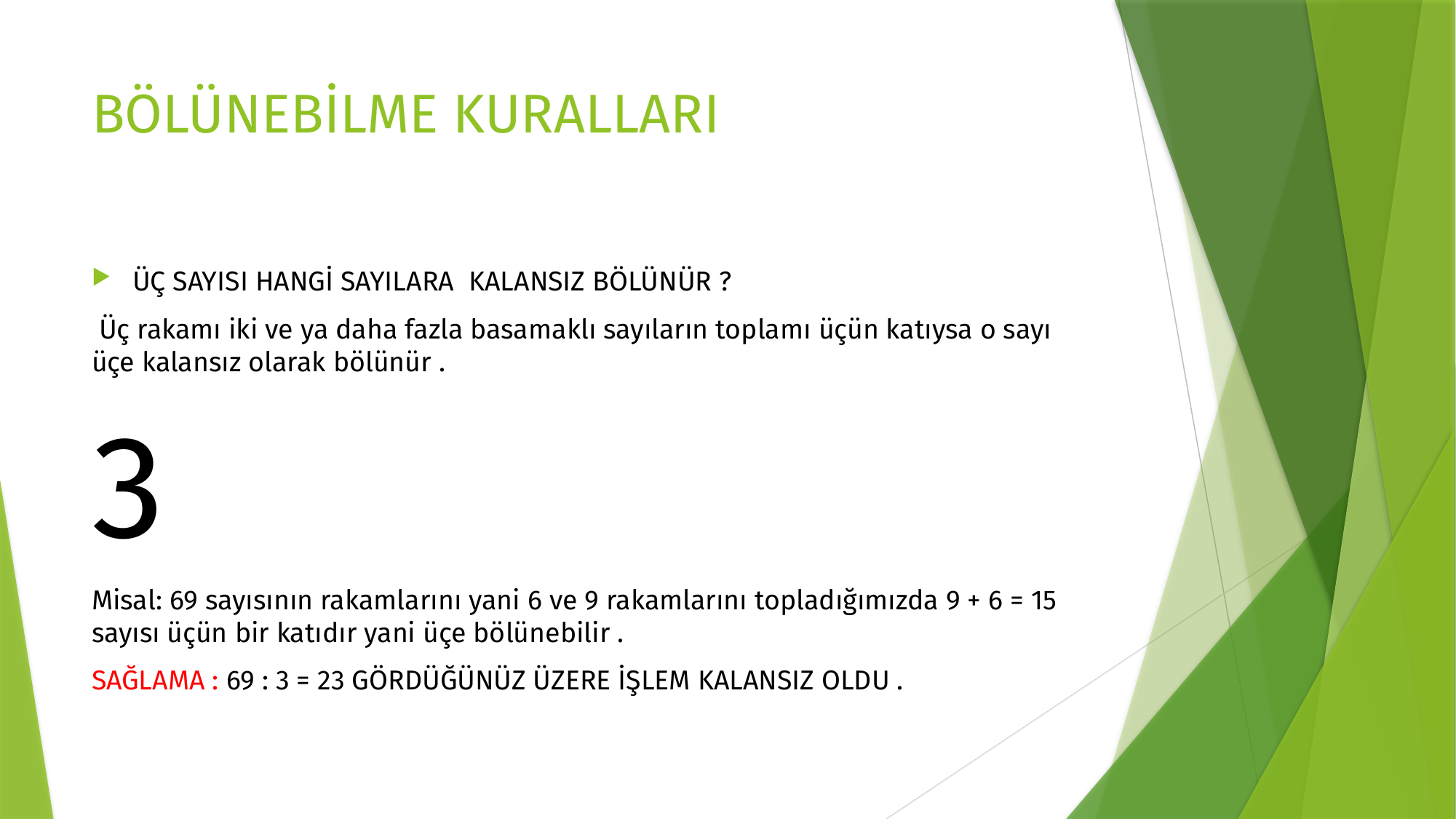

# BÖLÜNEBİLME KURALLARI
ÜÇ SAYISI HANGİ SAYILARA  KALANSIZ BÖLÜNÜR ?
 Üç rakamı iki ve ya daha fazla basamaklı sayıların toplamı üçün katıysa o sayı üçe kalansız olarak bölünür .
3
Misal: 69 sayısının rakamlarını yani 6 ve 9 rakamlarını topladığımızda 9 + 6 = 15 sayısı üçün bir katıdır yani üçe bölünebilir .
SAĞLAMA : 69 : 3 = 23 GÖRDÜĞÜNÜZ ÜZERE İŞLEM KALANSIZ OLDU .